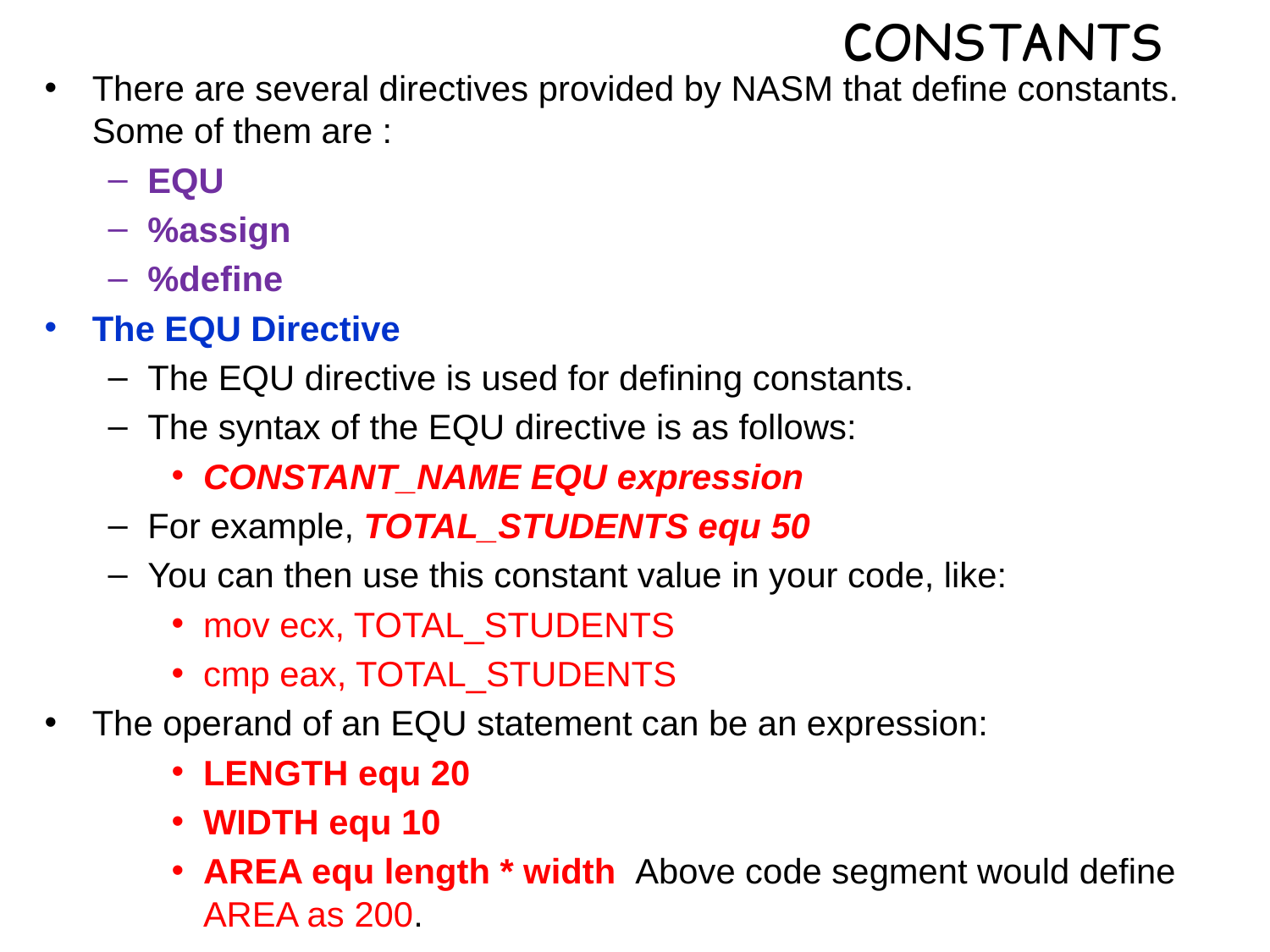

# CONSTANTS
There are several directives provided by NASM that define constants. Some of them are :
EQU
%assign
%define
The EQU Directive
The EQU directive is used for defining constants.
The syntax of the EQU directive is as follows:
CONSTANT_NAME EQU expression
For example, TOTAL_STUDENTS equ 50
You can then use this constant value in your code, like:
mov ecx, TOTAL_STUDENTS
cmp eax, TOTAL_STUDENTS
The operand of an EQU statement can be an expression:
LENGTH equ 20
WIDTH equ 10
AREA equ length * width  Above code segment would define AREA as 200.